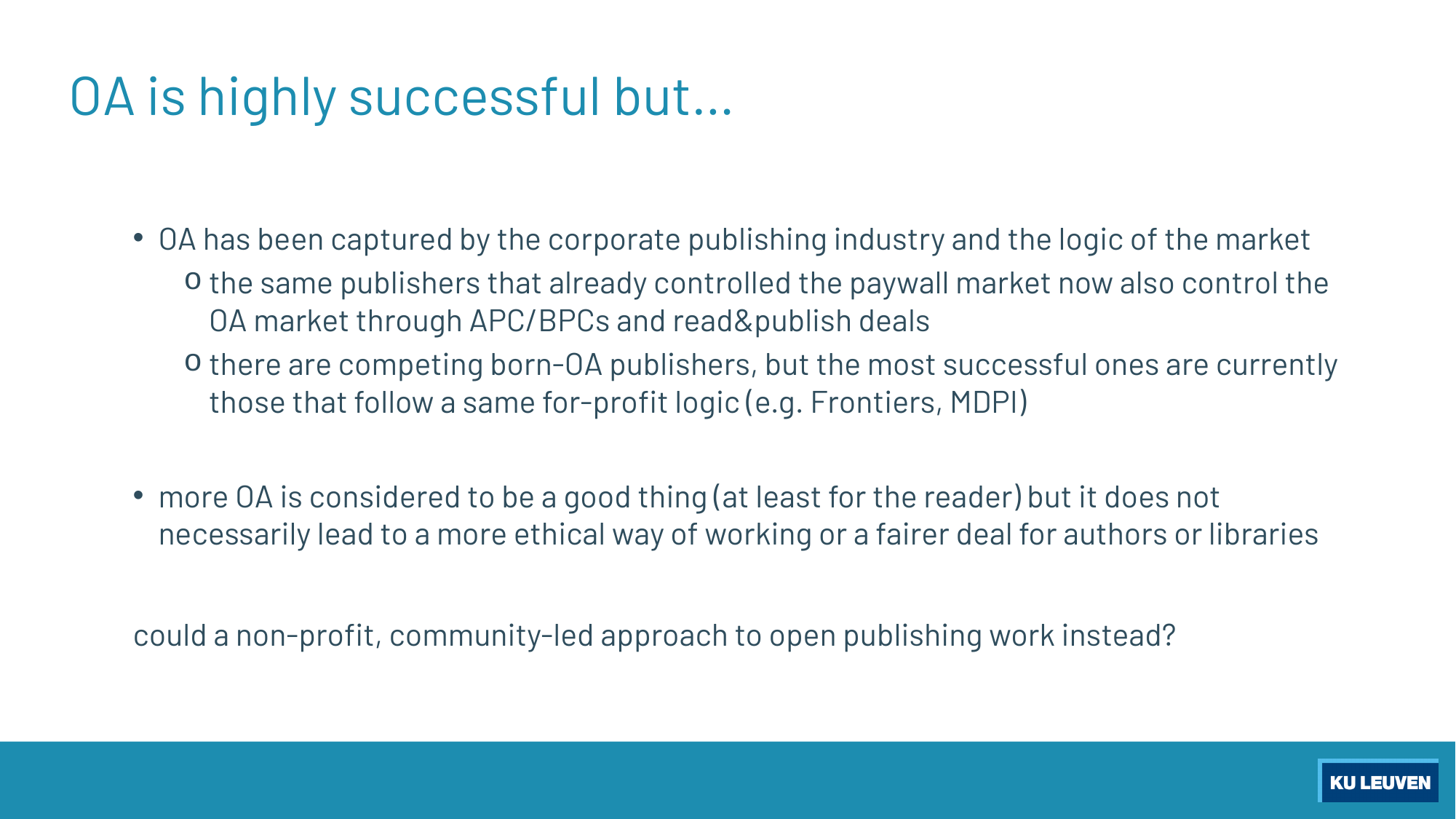

# OA is highly successful but…
OA has been captured by the corporate publishing industry and the logic of the market
the same publishers that already controlled the paywall market now also control the OA market through APC/BPCs and read&publish deals
there are competing born-OA publishers, but the most successful ones are currently those that follow a same for-profit logic (e.g. Frontiers, MDPI)

more OA is considered to be a good thing (at least for the reader) but it does not necessarily lead to a more ethical way of working or a fairer deal for authors or libraries

could a non-profit, community-led approach to open publishing work instead?